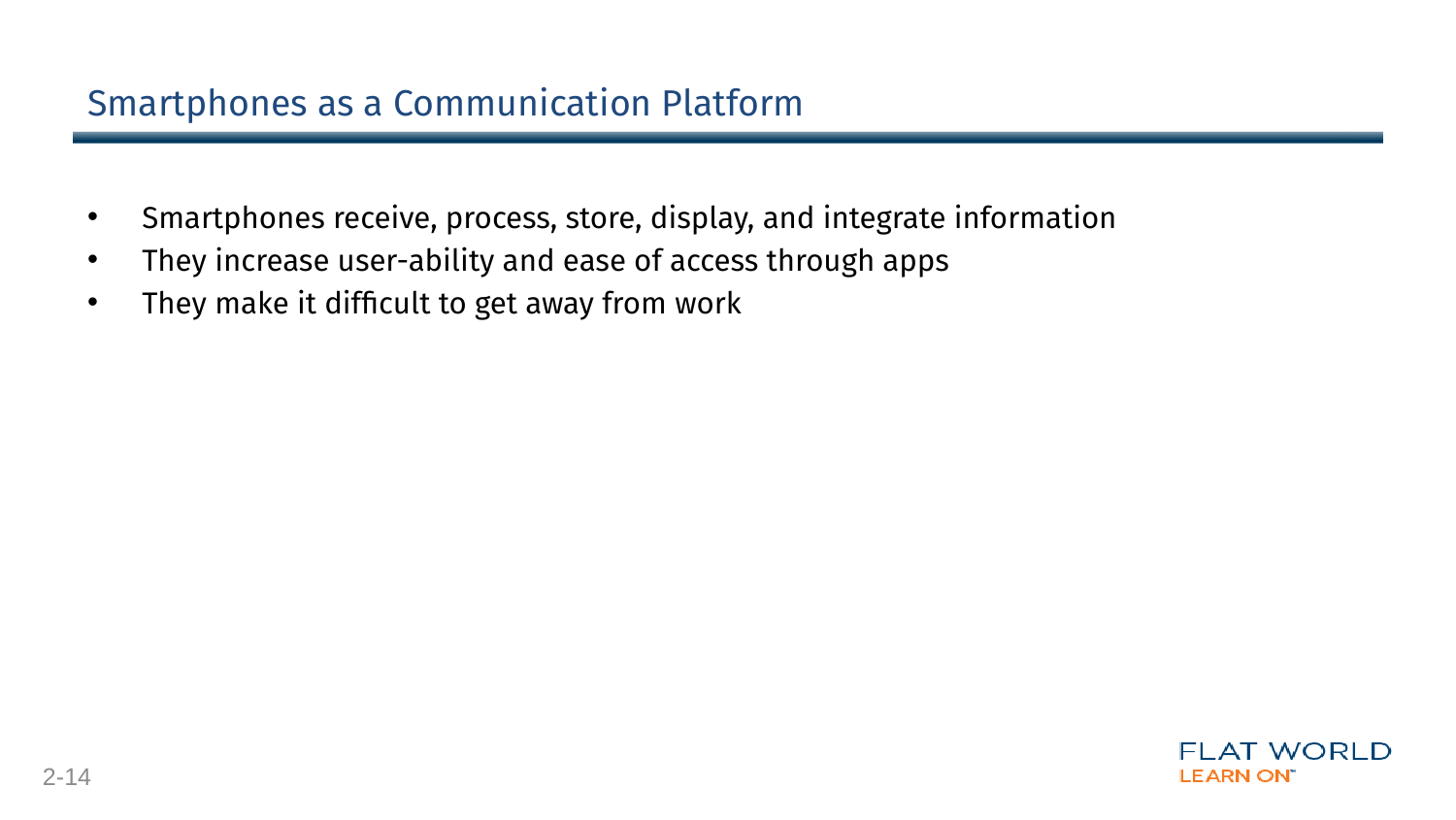

# Smartphones as a Communication Platform
Smartphones receive, process, store, display, and integrate information
They increase user-ability and ease of access through apps
They make it difficult to get away from work
2-14